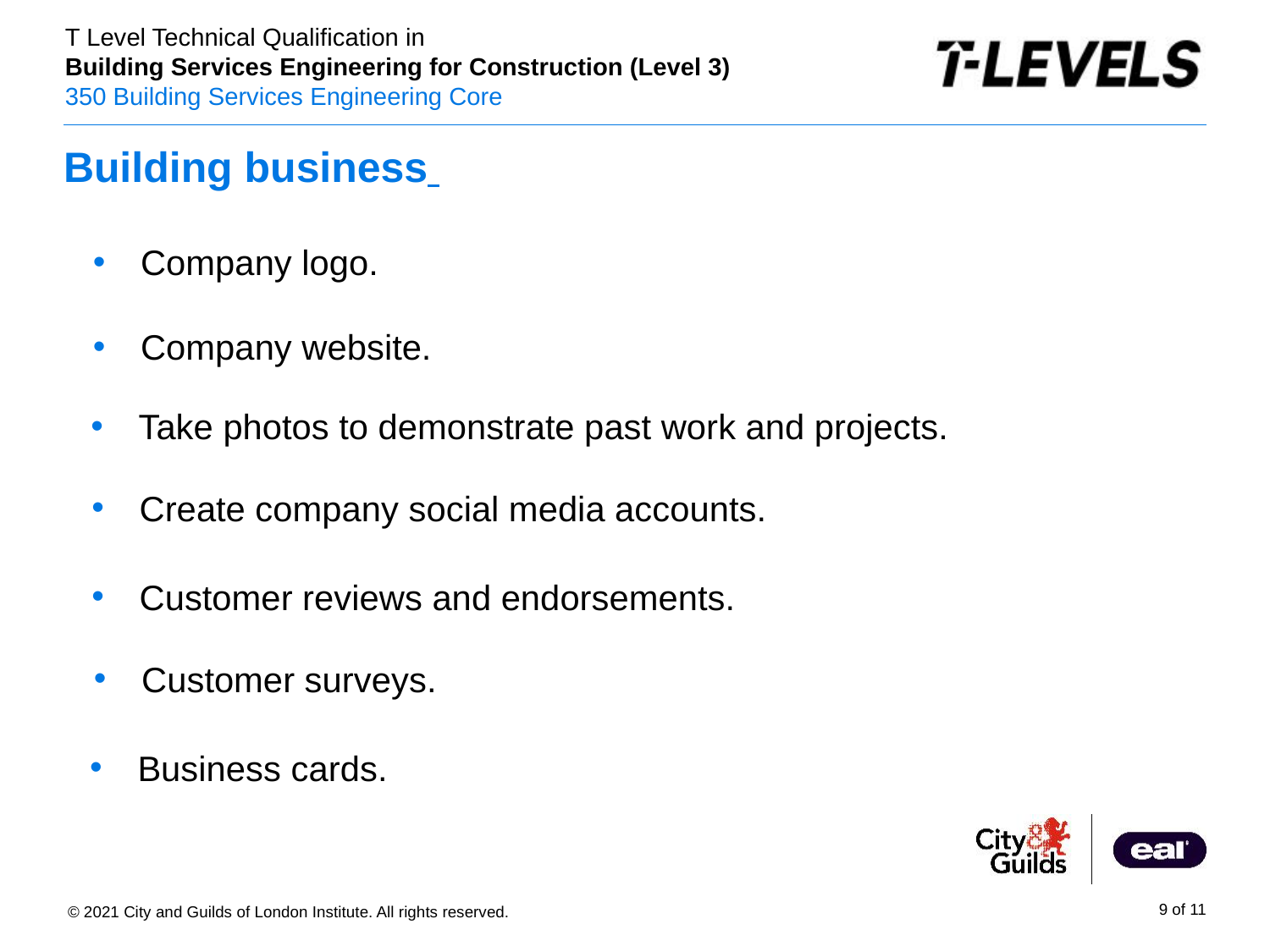

# Building business
Company logo.
Company website.
Take photos to demonstrate past work and projects.
Create company social media accounts.
Customer reviews and endorsements.
Customer surveys.
Business cards.